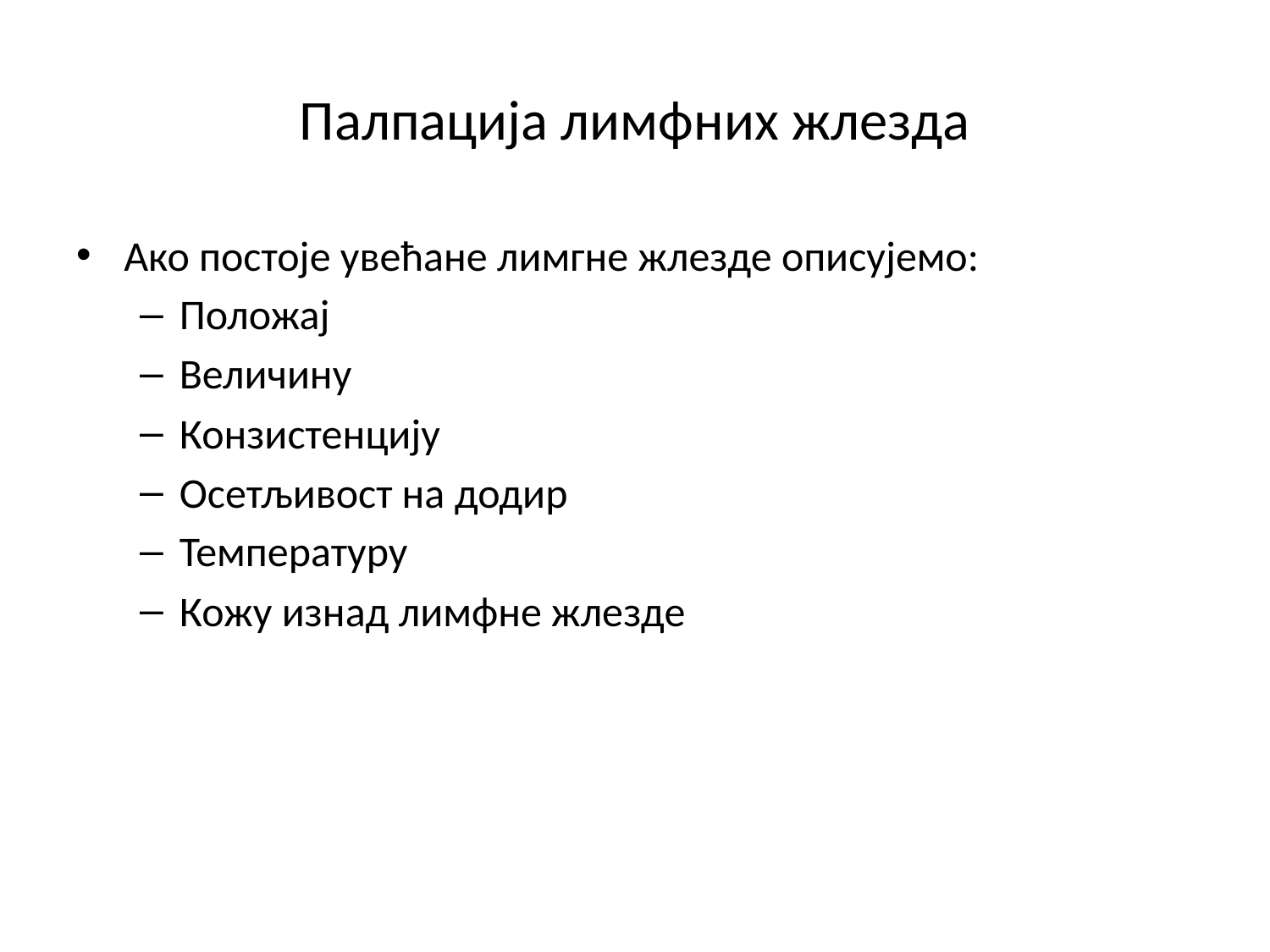

# Палпација лимфних жлезда
Ако постоје увећане лимгне жлезде описујемо:
Положај
Величину
Конзистенцију
Осетљивост на додир
Температуру
Кожу изнад лимфне жлезде